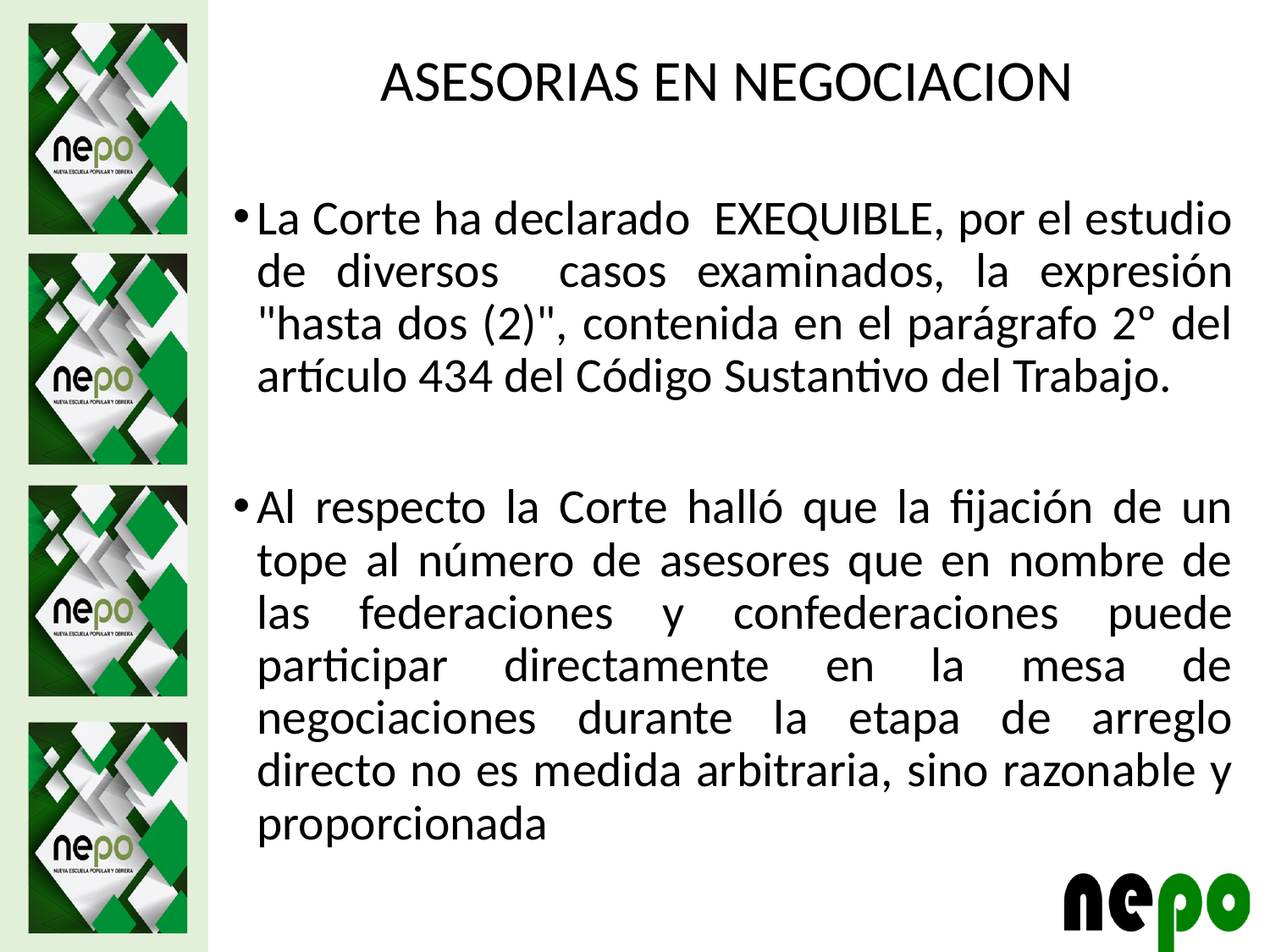

# ASESORIAS EN NEGOCIACION
La Corte ha declarado  EXEQUIBLE, por el estudio de diversos  casos examinados, la expresión "hasta dos (2)", contenida en el parágrafo 2º del artículo 434 del Código Sustantivo del Trabajo.

Al respecto la Corte halló que la fijación de un tope al número de asesores que en nombre de las federaciones y confederaciones puede participar directamente en la mesa de negociaciones durante la etapa de arreglo directo no es medida arbitraria, sino razonable y proporcionada